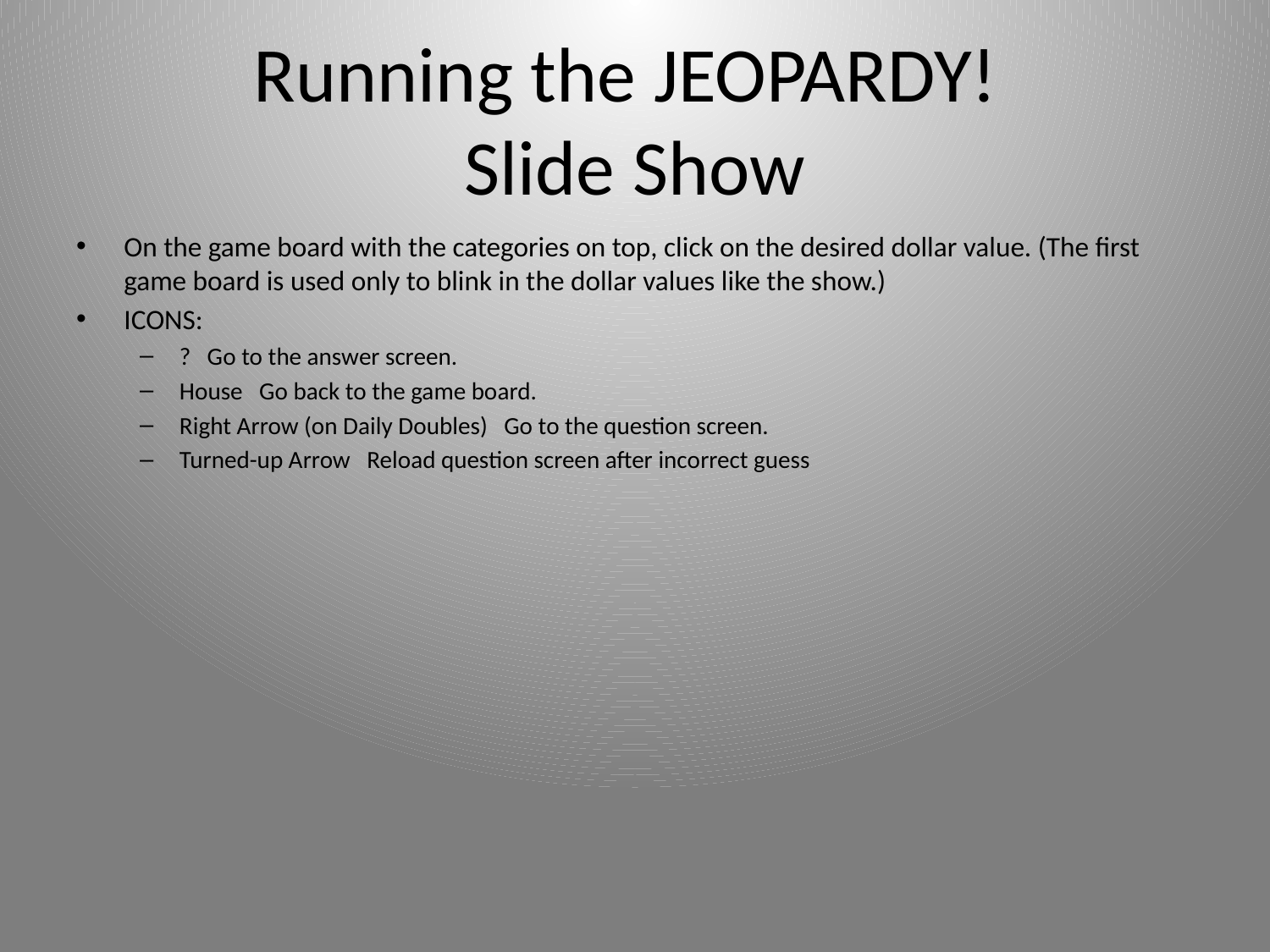

# Running the JEOPARDY! Slide Show
On the game board with the categories on top, click on the desired dollar value. (The first game board is used only to blink in the dollar values like the show.)
ICONS:
?   Go to the answer screen.
House   Go back to the game board.
Right Arrow (on Daily Doubles)   Go to the question screen.
Turned-up Arrow   Reload question screen after incorrect guess